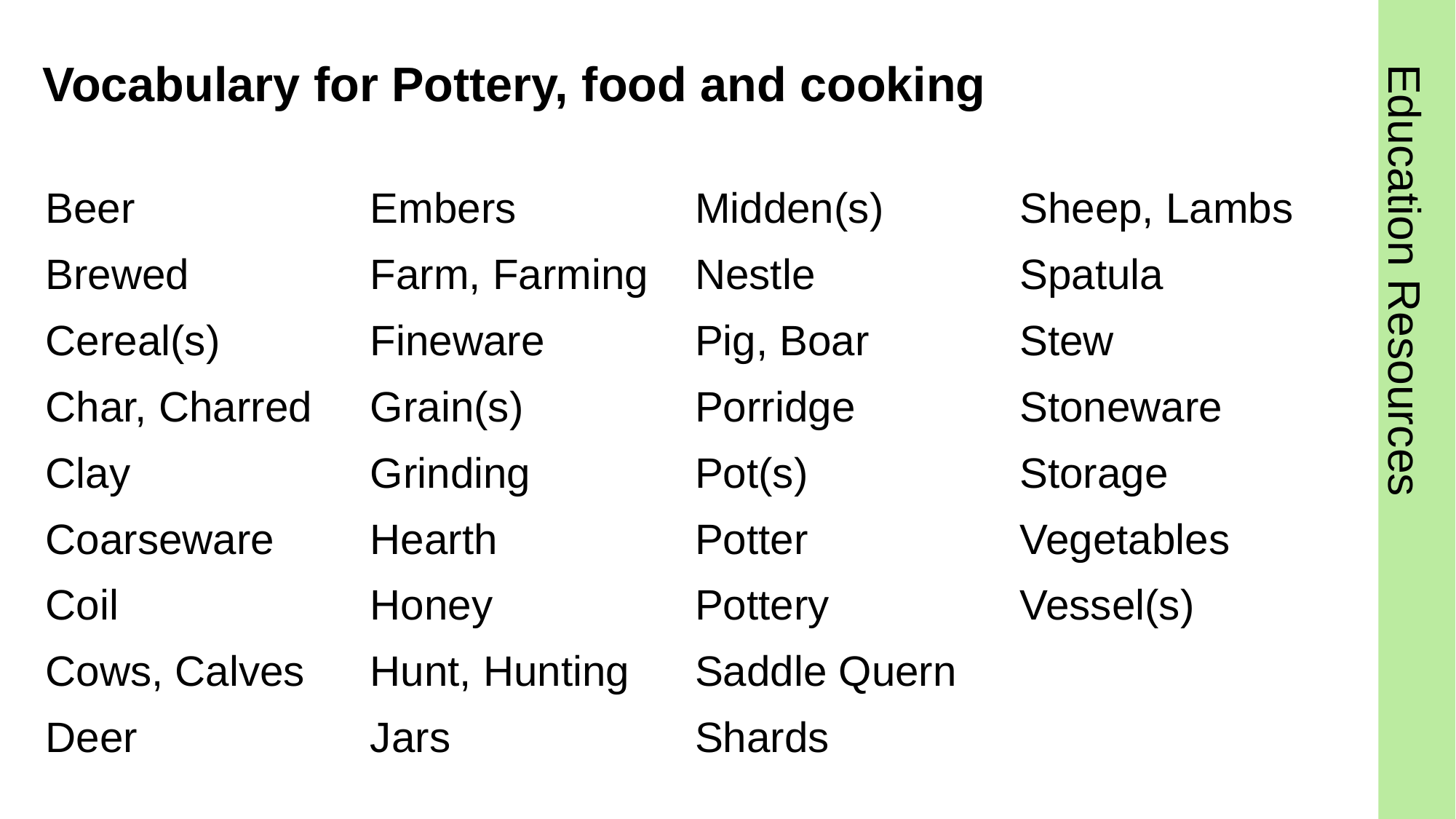

# Vocabulary for Pottery, food and cooking
Beer
Brewed
Cereal(s)
Char, Charred
Clay
Coarseware
Coil
Cows, Calves
Deer
Embers
Farm, Farming
Fineware
Grain(s)
Grinding
Hearth
Honey
Hunt, Hunting
Jars
Midden(s)
Nestle
Pig, Boar
Porridge
Pot(s)
Potter
Pottery
Saddle Quern
Shards
Sheep, Lambs
Spatula
Stew
Stoneware
Storage
Vegetables
Vessel(s)